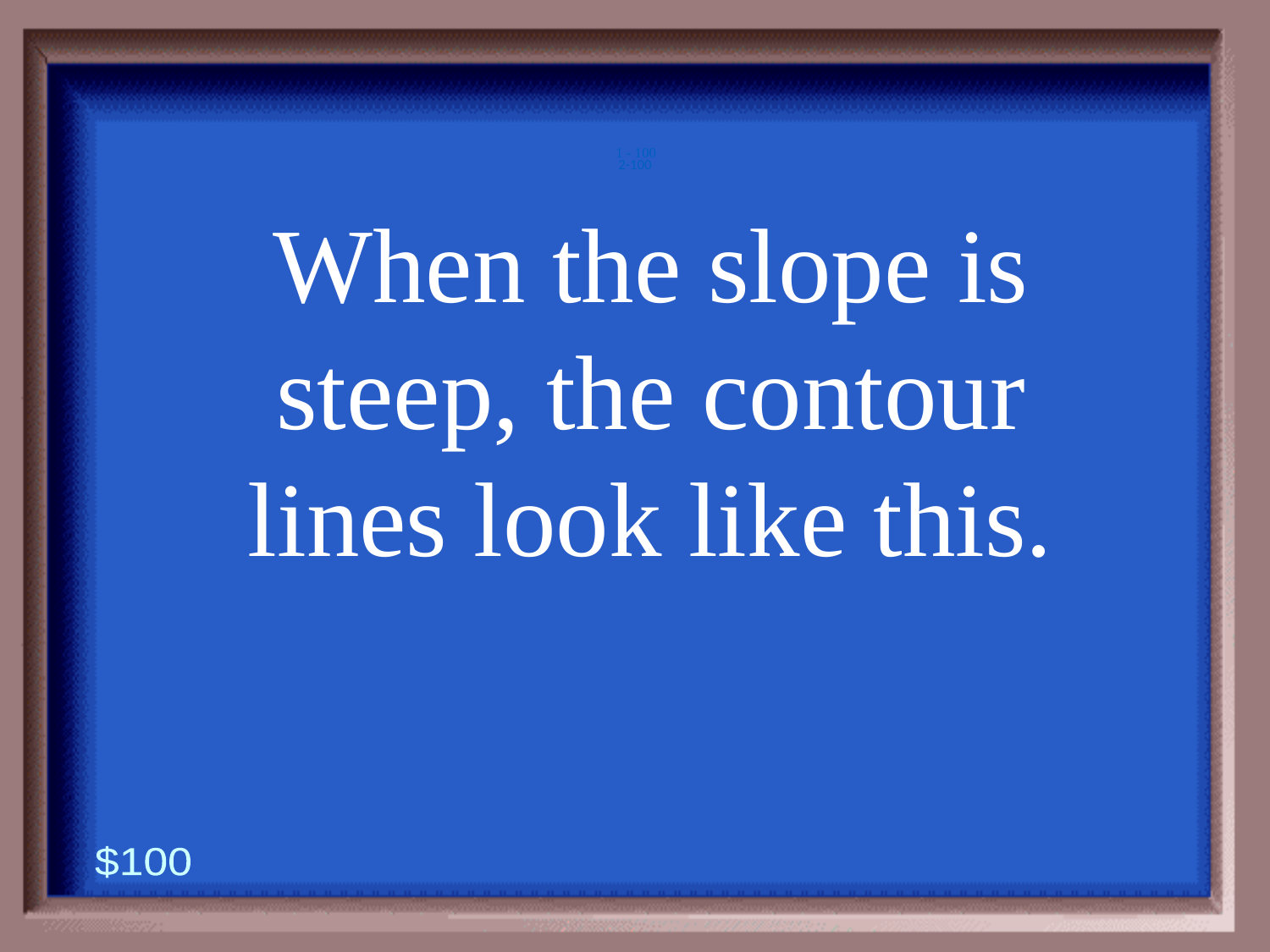

2-100
1 - 100
When the slope is steep, the contour lines look like this.
$100